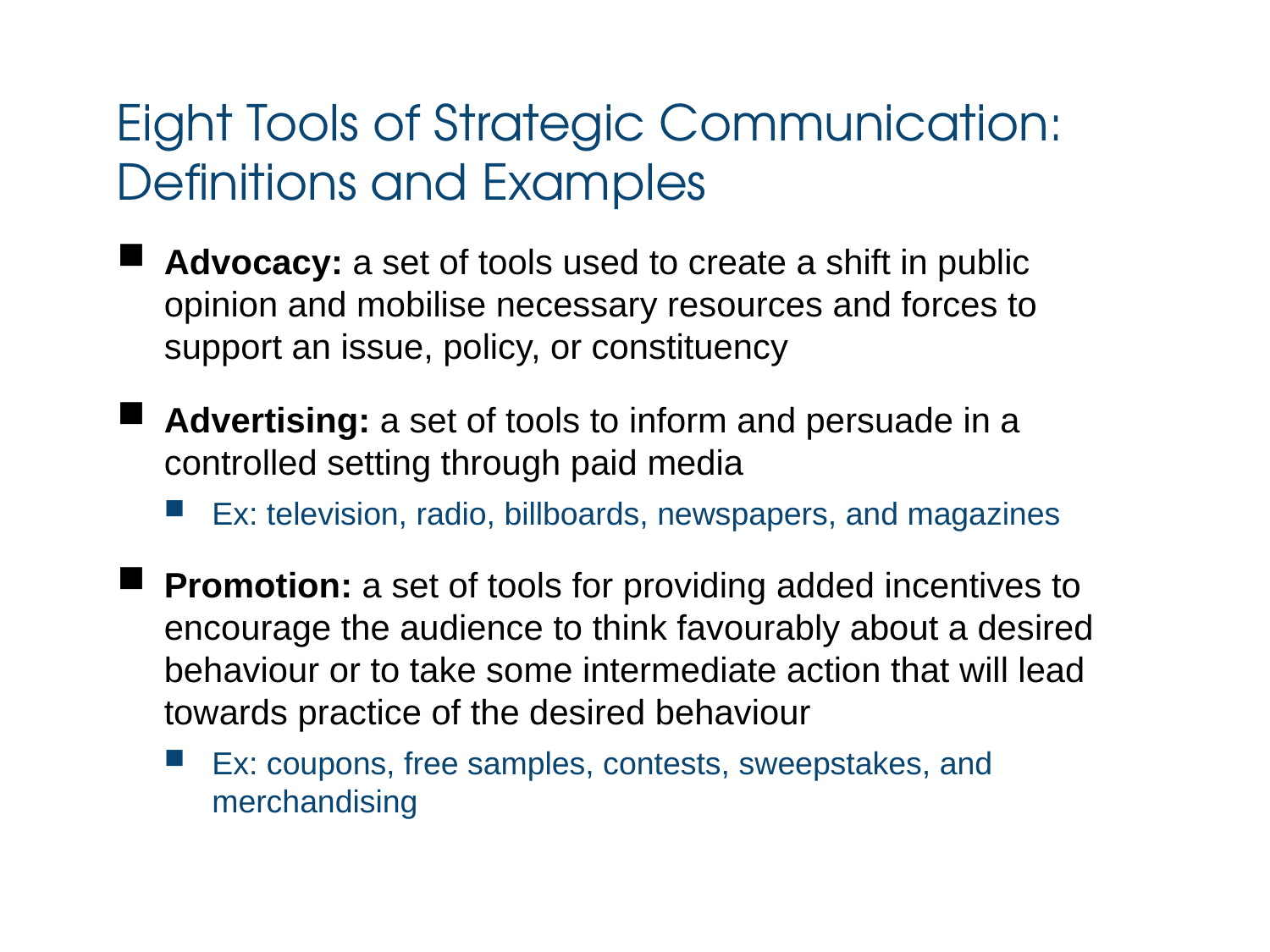

# Eight Tools of Strategic Communication:  Definitions and Examples
Advocacy: a set of tools used to create a shift in public opinion and mobilise necessary resources and forces to support an issue, policy, or constituency
Advertising: a set of tools to inform and persuade in a controlled setting through paid media
Ex: television, radio, billboards, newspapers, and magazines
Promotion: a set of tools for providing added incentives to encourage the audience to think favourably about a desired behaviour or to take some intermediate action that will lead towards practice of the desired behaviour
Ex: coupons, free samples, contests, sweepstakes, and merchandising